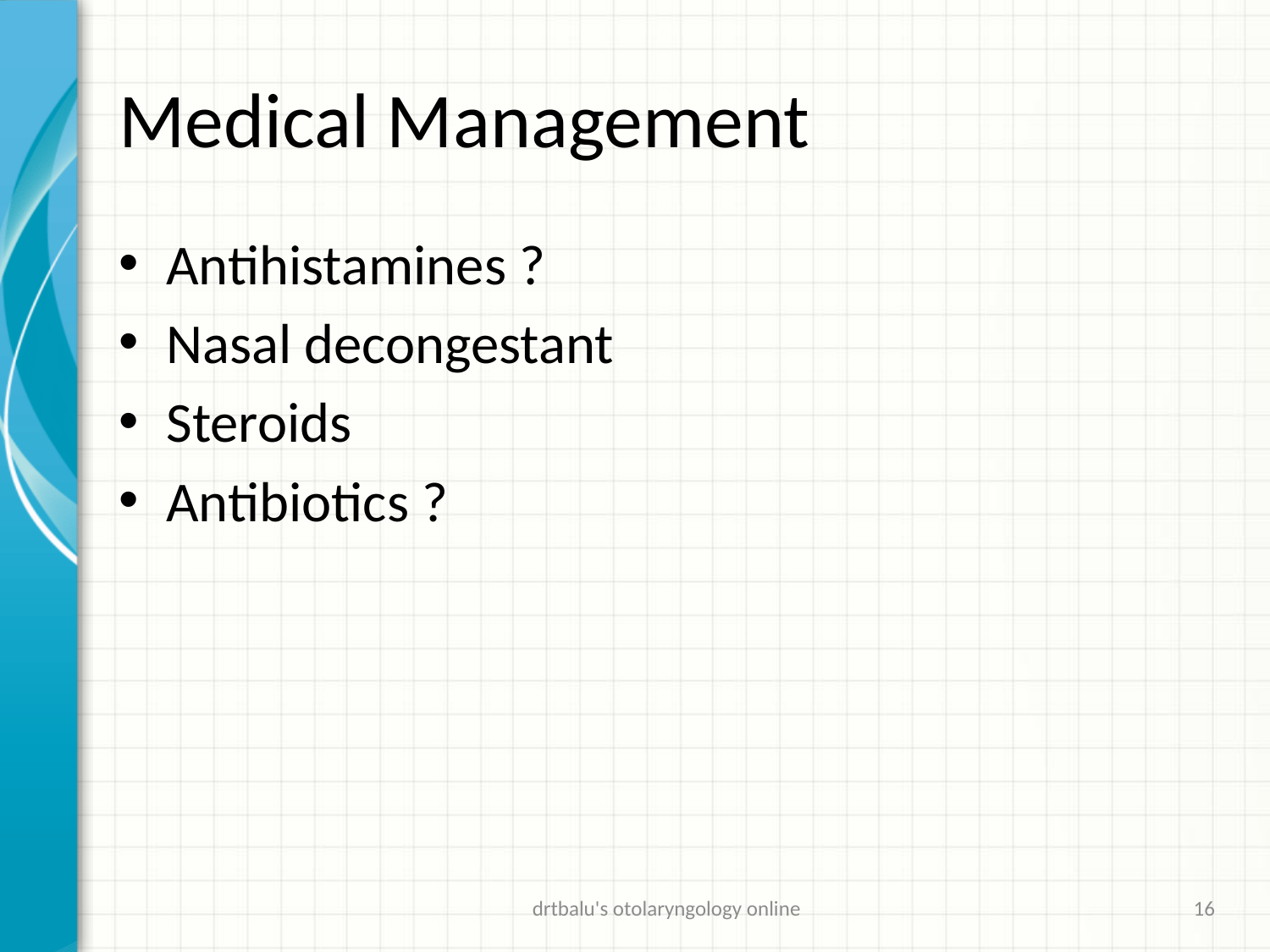

# Medical Management
Antihistamines ?
Nasal decongestant
Steroids
Antibiotics ?
drtbalu's otolaryngology online
16